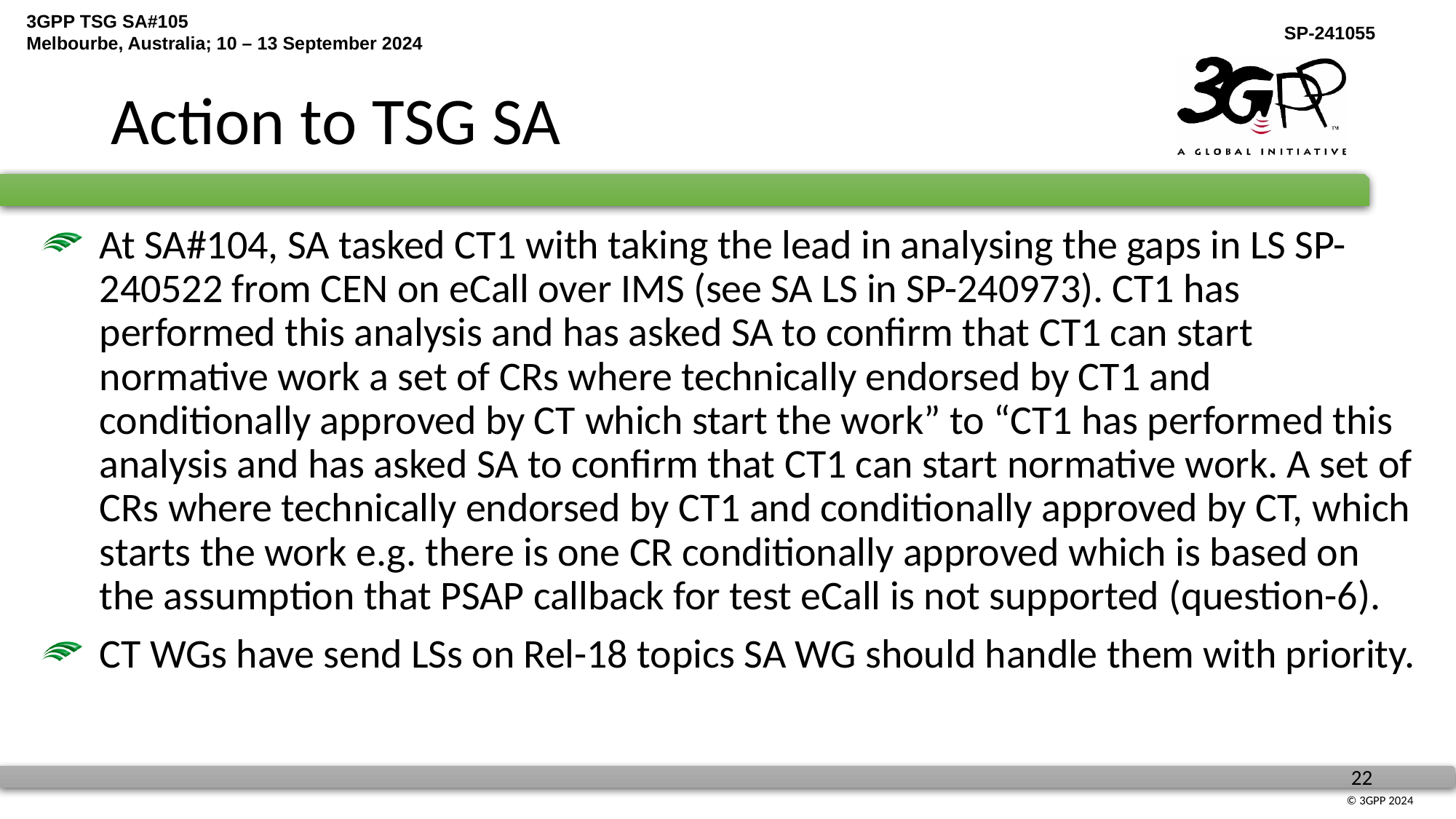

# Action to TSG SA
At SA#104, SA tasked CT1 with taking the lead in analysing the gaps in LS SP-240522 from CEN on eCall over IMS (see SA LS in SP-240973). CT1 has performed this analysis and has asked SA to confirm that CT1 can start normative work a set of CRs where technically endorsed by CT1 and conditionally approved by CT which start the work” to “CT1 has performed this analysis and has asked SA to confirm that CT1 can start normative work. A set of CRs where technically endorsed by CT1 and conditionally approved by CT, which starts the work e.g. there is one CR conditionally approved which is based on the assumption that PSAP callback for test eCall is not supported (question-6).
CT WGs have send LSs on Rel-18 topics SA WG should handle them with priority.